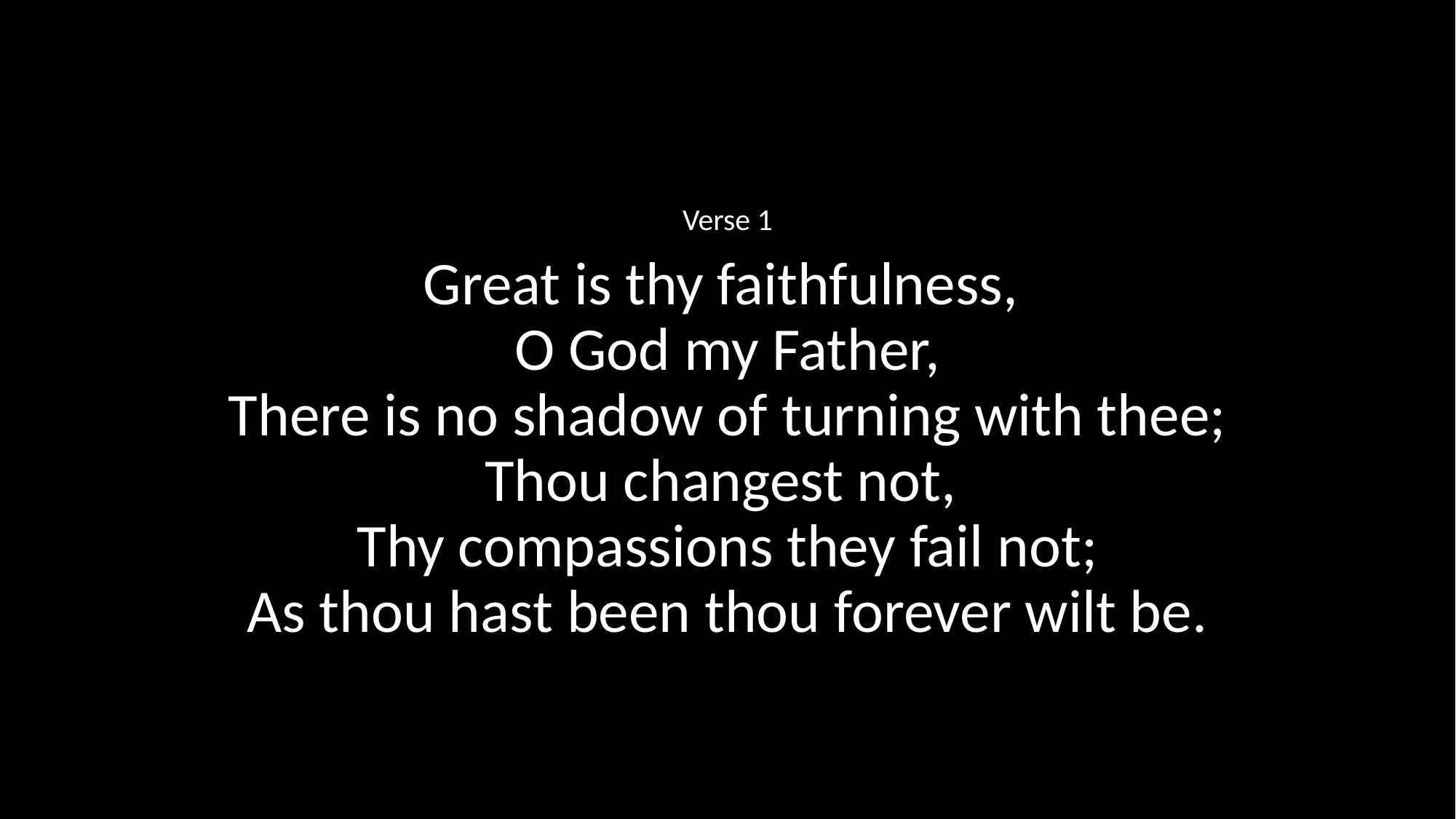

Verse 1
Great is thy faithfulness,
O God my Father,
There is no shadow of turning with thee;
Thou changest not,
Thy compassions they fail not;
As thou hast been thou forever wilt be.